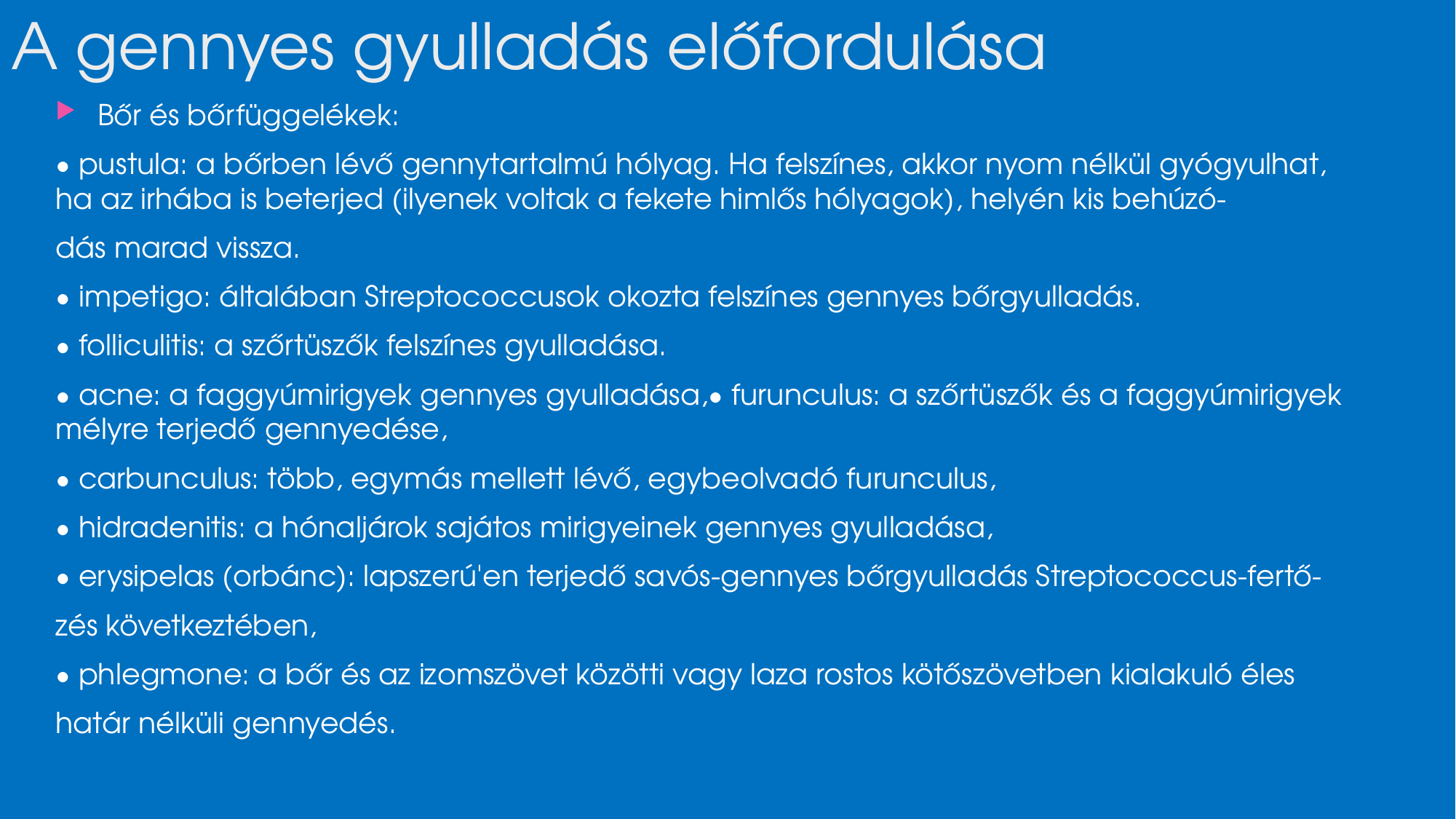

# A gennyes gyulladás előfordulása
Bőr és bőrfüggelékek:
• pustula: a bőrben lévő gennytartalmú hólyag. Ha felszínes, akkor nyom nélkül gyógyulhat, ha az irhába is beterjed (ilyenek voltak a fekete himlős hólyagok), helyén kis behúzó-
dás marad vissza.
• impetigo: általában Streptococcusok okozta felszínes gennyes bőrgyulladás.
• folliculitis: a szőrtüszők felszínes gyulladása.
• acne: a faggyúmirigyek gennyes gyulladása,• furunculus: a szőrtüszők és a faggyúmirigyek mélyre terjedő gennyedése,
• carbunculus: több, egymás mellett lévő, egybeolvadó furunculus,
• hidradenitis: a hónaljárok sajátos mirigyeinek gennyes gyulladása,
• erysipelas (orbánc): lapszerú'en terjedő savós-gennyes bőrgyulladás Streptococcus-fertő-
zés következtében,
• phlegmone: a bőr és az izomszövet közötti vagy laza rostos kötőszövetben kialakuló éles
határ nélküli gennyedés.